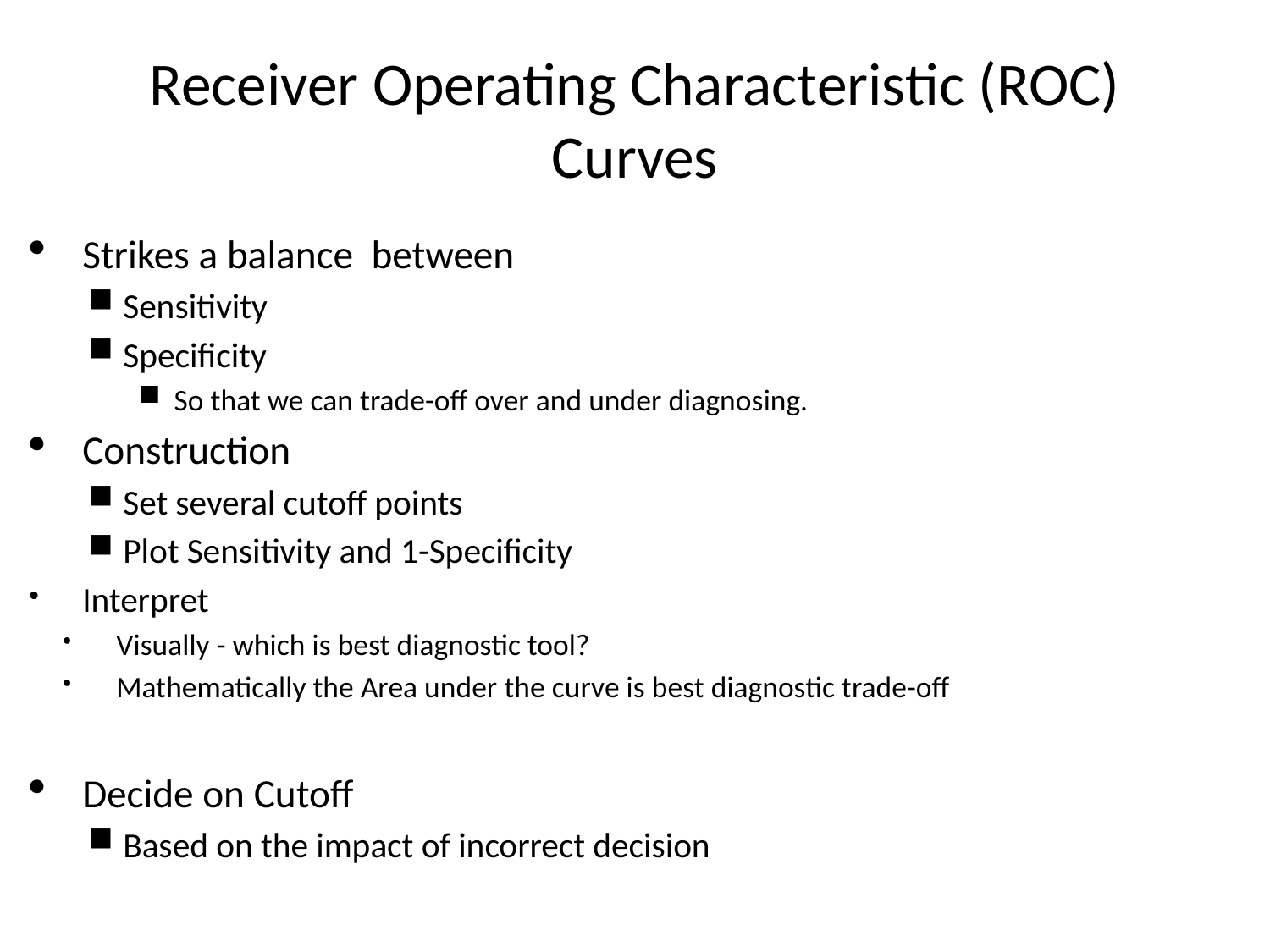

# Receiver Operating Characteristic (ROC) Curves
Strikes a balance  between
Sensitivity
Specificity
So that we can trade-off over and under diagnosing.
Construction
Set several cutoff points
Plot Sensitivity and 1-Specificity
Interpret
Visually - which is best diagnostic tool?
Mathematically the Area under the curve is best diagnostic trade-off

Decide on Cutoff
Based on the impact of incorrect decision